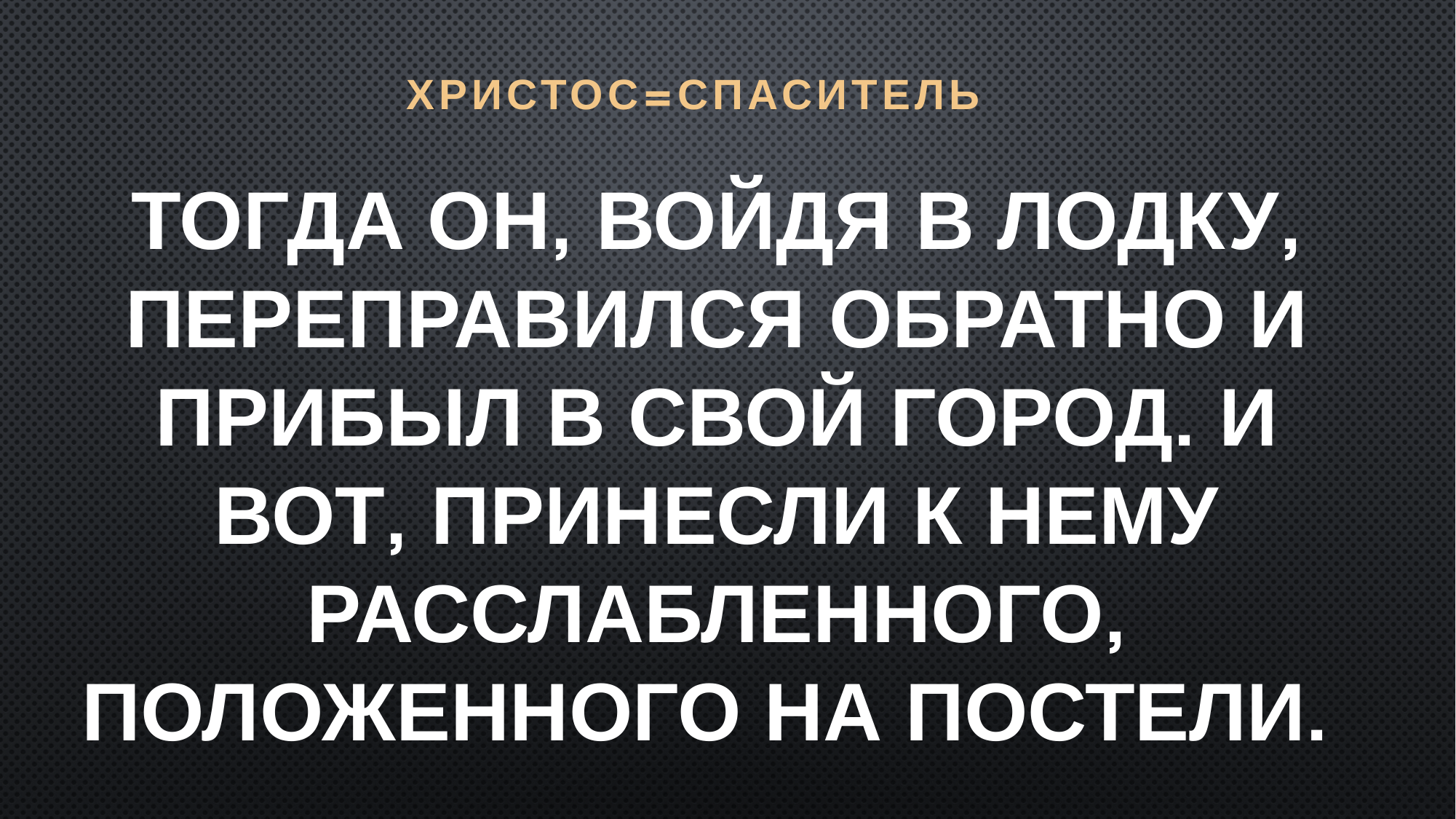

ХРИСТОС=СПАСИТЕЛЬ
Тогда Он, войдя в лодку, переправился обратно и прибыл в Свой город. И вот, принесли к Нему расслабленного, положенного на постели.